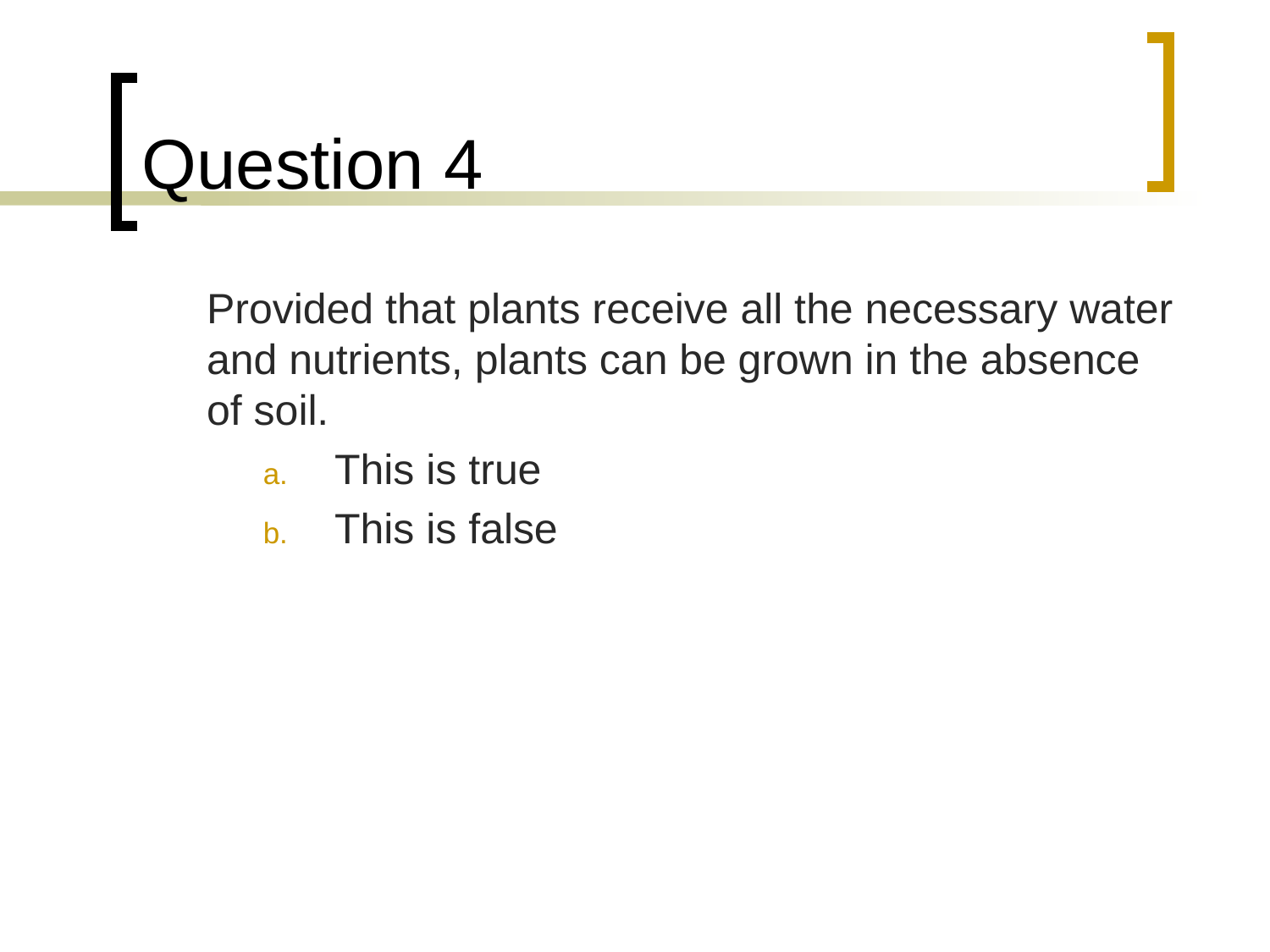

# Question 4
	Provided that plants receive all the necessary water and nutrients, plants can be grown in the absence of soil.
This is true
This is false